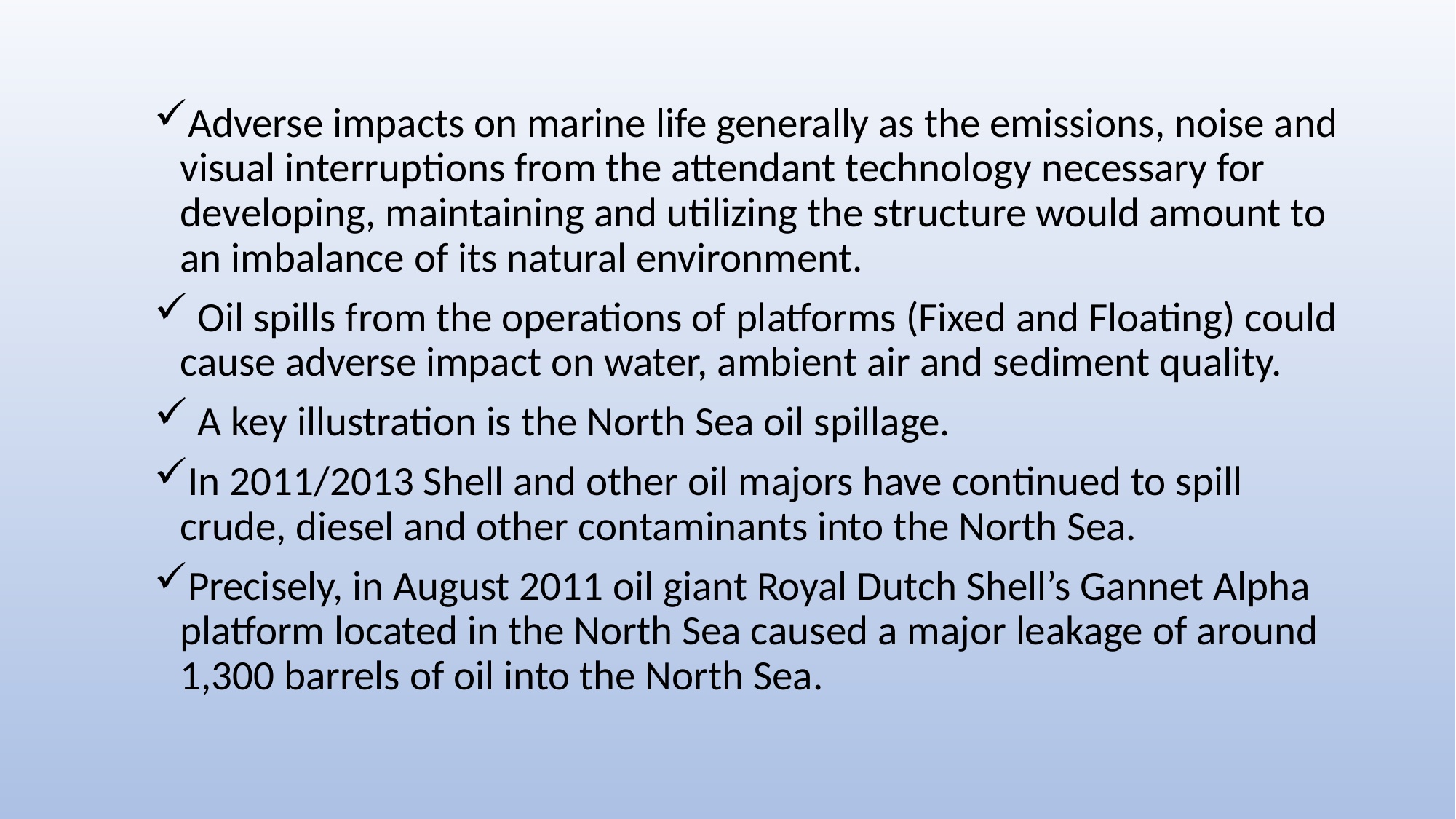

Adverse impacts on marine life generally as the emissions, noise and visual interruptions from the attendant technology necessary for developing, maintaining and utilizing the structure would amount to an imbalance of its natural environment.
 Oil spills from the operations of platforms (Fixed and Floating) could cause adverse impact on water, ambient air and sediment quality.
 A key illustration is the North Sea oil spillage.
In 2011/2013 Shell and other oil majors have continued to spill crude, diesel and other contaminants into the North Sea.
Precisely, in August 2011 oil giant Royal Dutch Shell’s Gannet Alpha platform located in the North Sea caused a major leakage of around 1,300 barrels of oil into the North Sea.